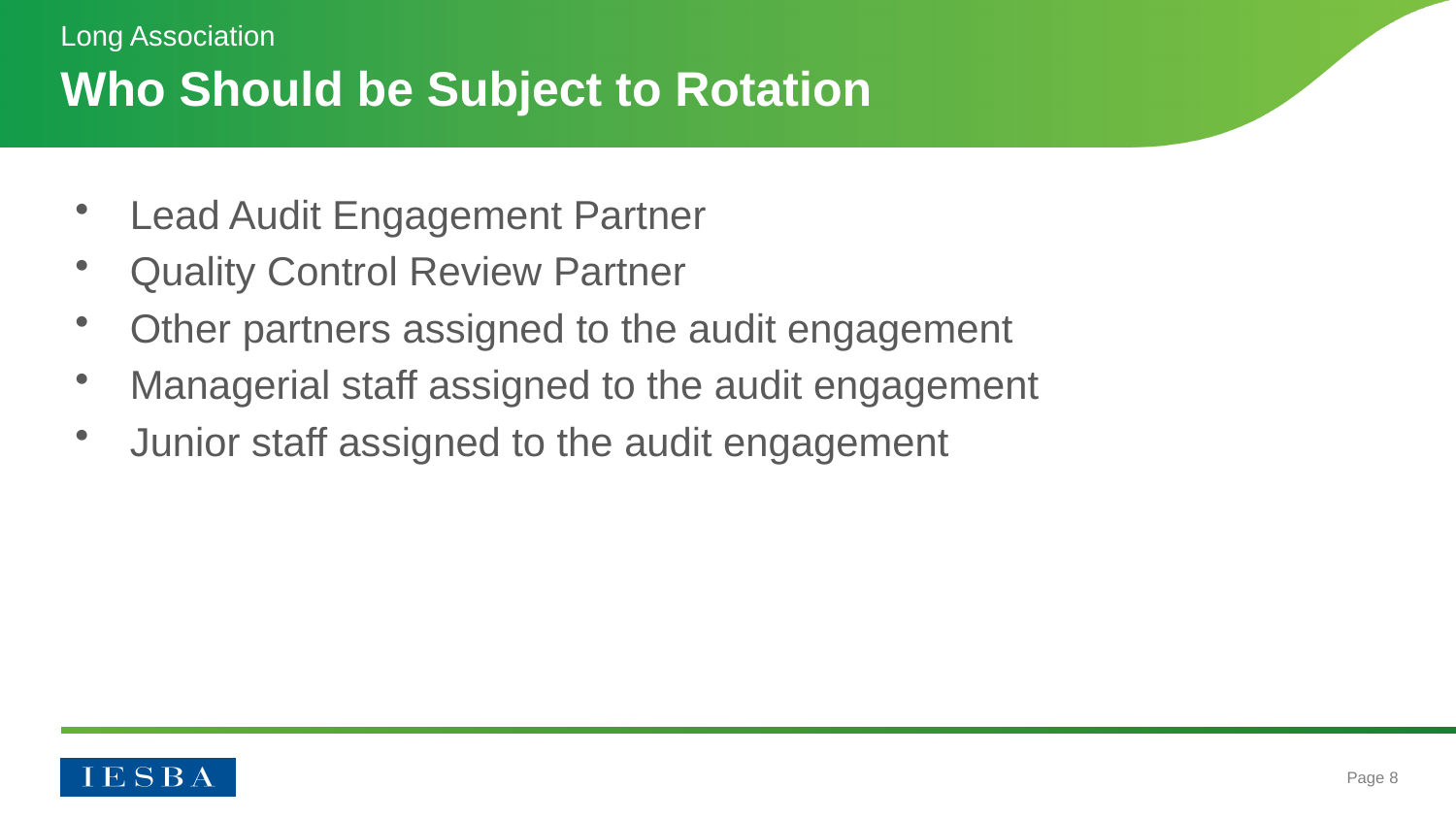

Long Association
# Who Should be Subject to Rotation
Lead Audit Engagement Partner
Quality Control Review Partner
Other partners assigned to the audit engagement
Managerial staff assigned to the audit engagement
Junior staff assigned to the audit engagement